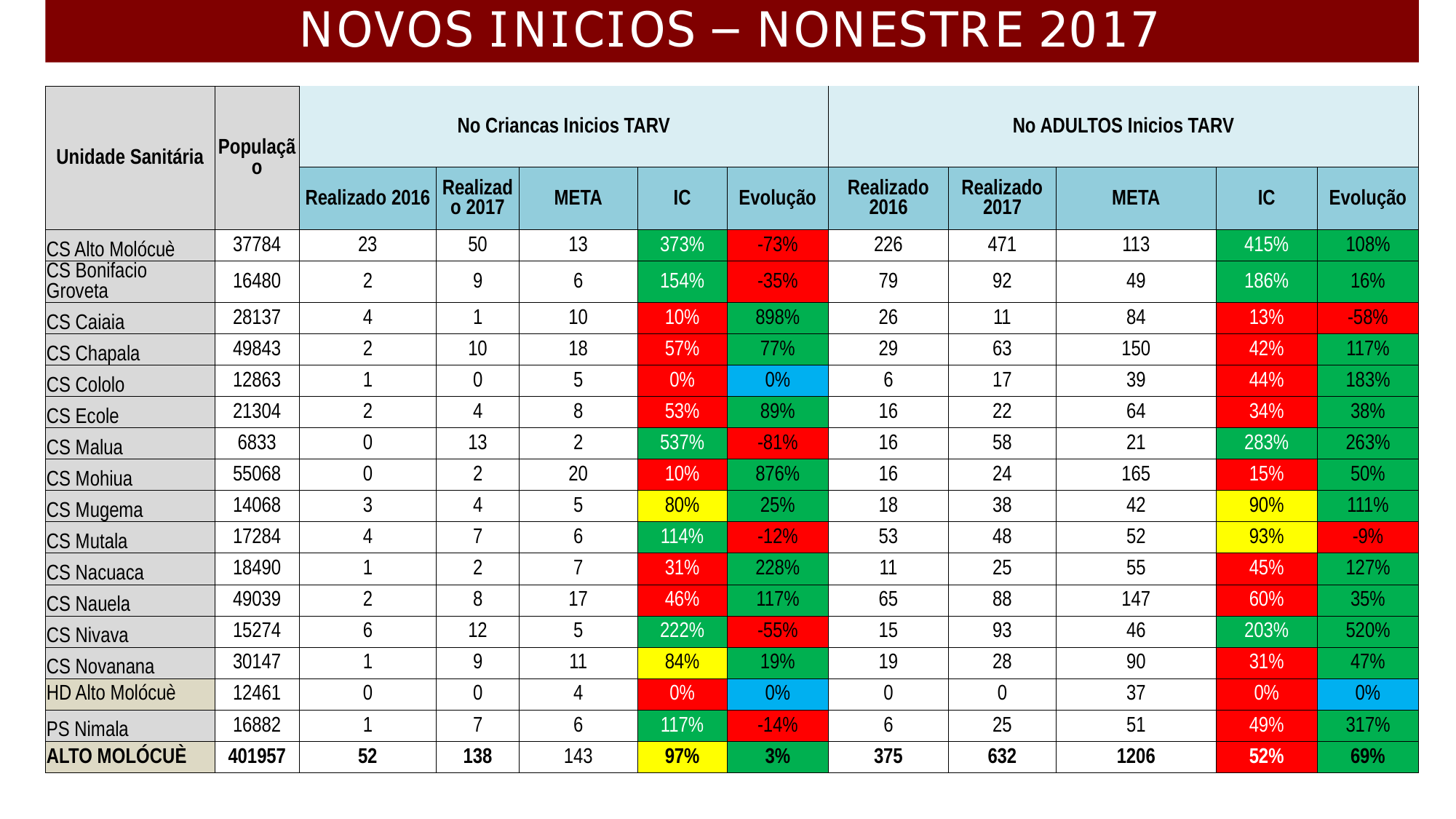

# NOVOS INICIOS – NONESTRE 2017
| Unidade Sanitária | População | No Criancas Inicios TARV |  |  |  |  | No ADULTOS Inicios TARV |  |  |  |  |
| --- | --- | --- | --- | --- | --- | --- | --- | --- | --- | --- | --- |
|  |  | Realizado 2016 | Realizado 2017 | META | IC | Evolução | Realizado 2016 | Realizado 2017 | META | IC | Evolução |
| CS Alto Molócuè | 37784 | 23 | 50 | 13 | 373% | -73% | 226 | 471 | 113 | 415% | 108% |
| CS Bonifacio Groveta | 16480 | 2 | 9 | 6 | 154% | -35% | 79 | 92 | 49 | 186% | 16% |
| CS Caiaia | 28137 | 4 | 1 | 10 | 10% | 898% | 26 | 11 | 84 | 13% | -58% |
| CS Chapala | 49843 | 2 | 10 | 18 | 57% | 77% | 29 | 63 | 150 | 42% | 117% |
| CS Cololo | 12863 | 1 | 0 | 5 | 0% | 0% | 6 | 17 | 39 | 44% | 183% |
| CS Ecole | 21304 | 2 | 4 | 8 | 53% | 89% | 16 | 22 | 64 | 34% | 38% |
| CS Malua | 6833 | 0 | 13 | 2 | 537% | -81% | 16 | 58 | 21 | 283% | 263% |
| CS Mohiua | 55068 | 0 | 2 | 20 | 10% | 876% | 16 | 24 | 165 | 15% | 50% |
| CS Mugema | 14068 | 3 | 4 | 5 | 80% | 25% | 18 | 38 | 42 | 90% | 111% |
| CS Mutala | 17284 | 4 | 7 | 6 | 114% | -12% | 53 | 48 | 52 | 93% | -9% |
| CS Nacuaca | 18490 | 1 | 2 | 7 | 31% | 228% | 11 | 25 | 55 | 45% | 127% |
| CS Nauela | 49039 | 2 | 8 | 17 | 46% | 117% | 65 | 88 | 147 | 60% | 35% |
| CS Nivava | 15274 | 6 | 12 | 5 | 222% | -55% | 15 | 93 | 46 | 203% | 520% |
| CS Novanana | 30147 | 1 | 9 | 11 | 84% | 19% | 19 | 28 | 90 | 31% | 47% |
| HD Alto Molócuè | 12461 | 0 | 0 | 4 | 0% | 0% | 0 | 0 | 37 | 0% | 0% |
| PS Nimala | 16882 | 1 | 7 | 6 | 117% | -14% | 6 | 25 | 51 | 49% | 317% |
| ALTO MOLÓCUÈ | 401957 | 52 | 138 | 143 | 97% | 3% | 375 | 632 | 1206 | 52% | 69% |